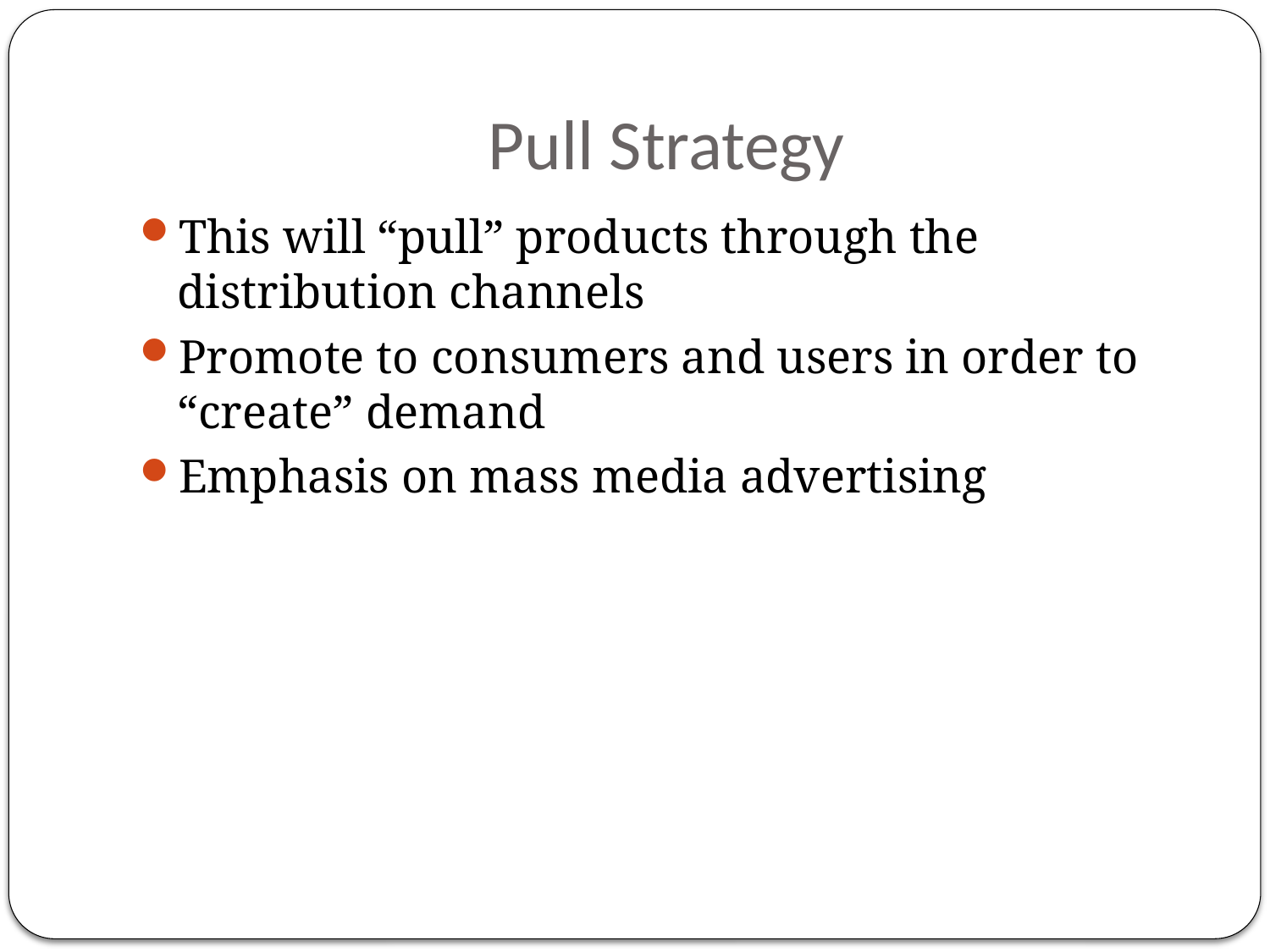

# Pull Strategy
This will “pull” products through the distribution channels
Promote to consumers and users in order to “create” demand
Emphasis on mass media advertising